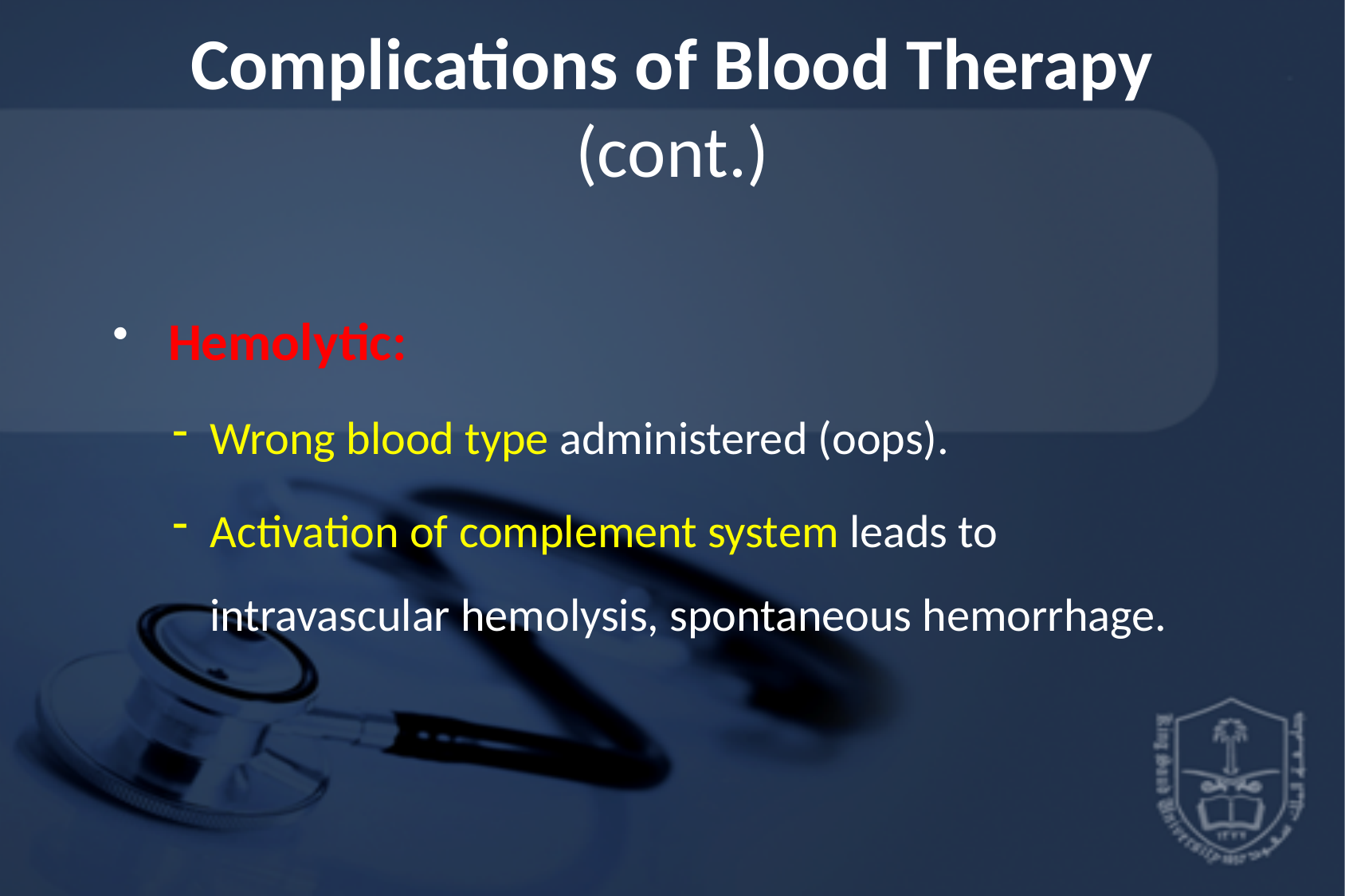

# Complications of Blood Therapy (cont.)
 Hemolytic:
Wrong blood type administered (oops).
Activation of complement system leads to intravascular hemolysis, spontaneous hemorrhage.